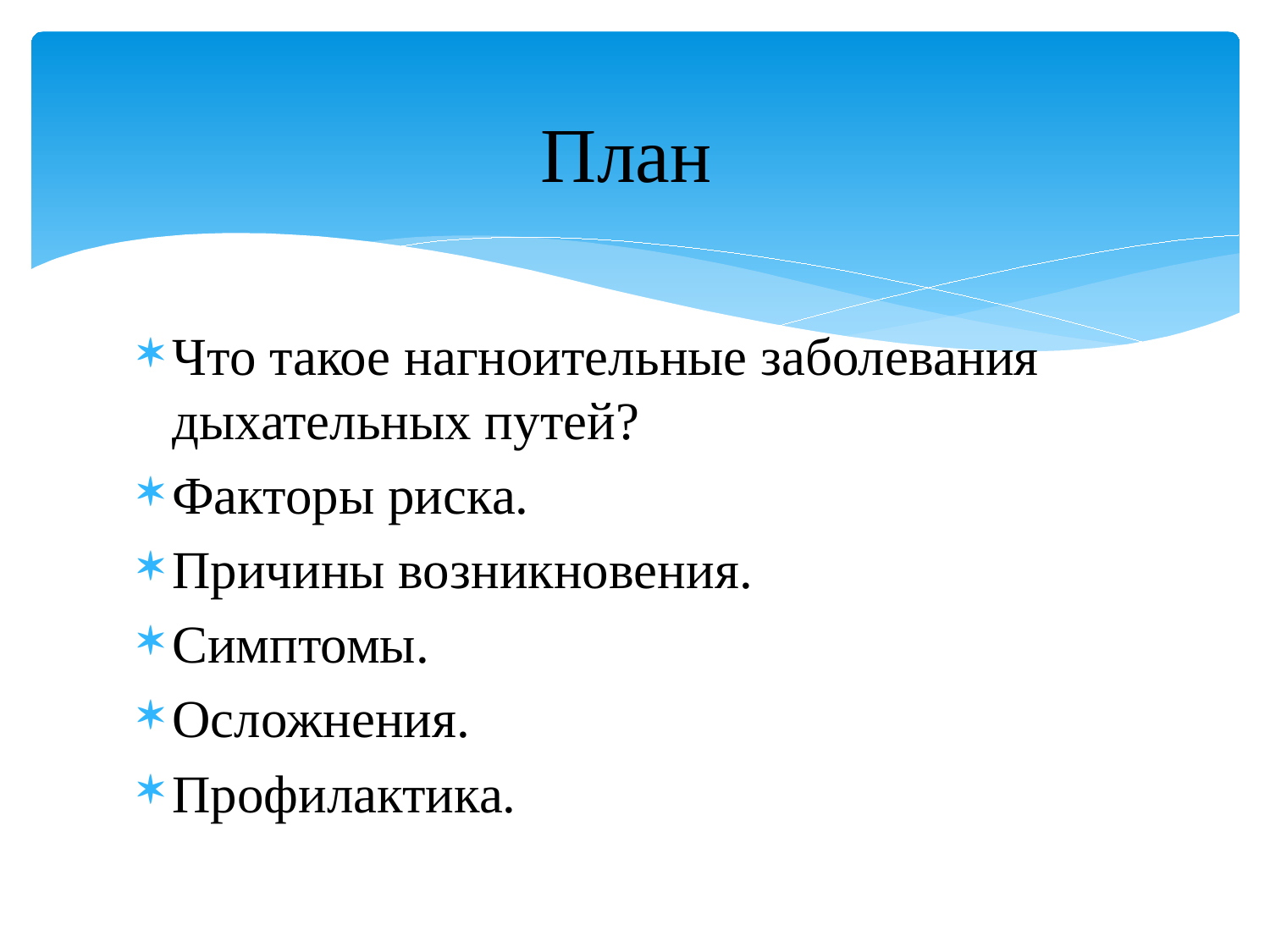

# План
Что такое нагноительные заболевания дыхательных путей?
Факторы риска.
Причины возникновения.
Симптомы.
Осложнения.
Профилактика.